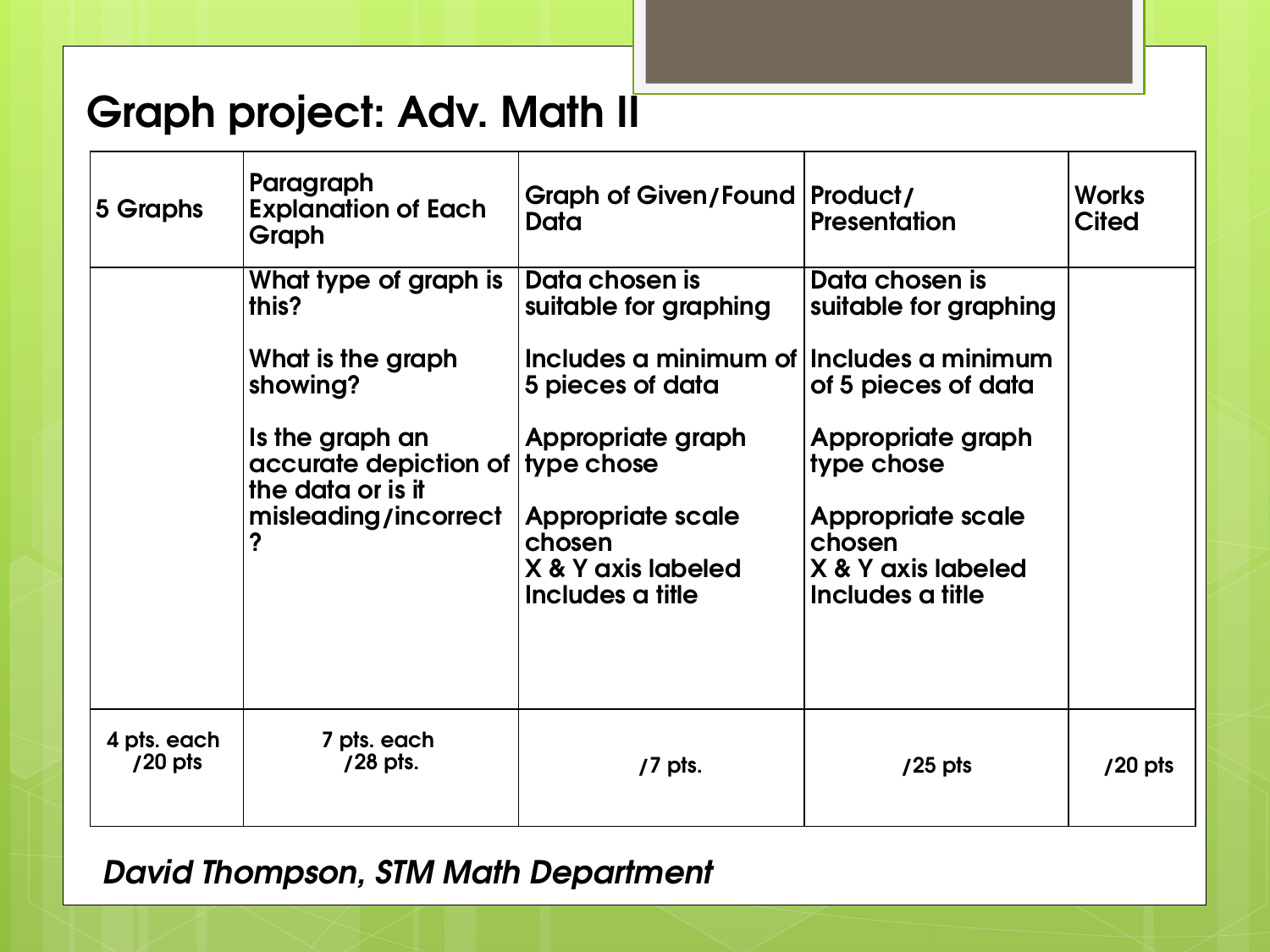

Graph project: Adv. Math II
| 5 Graphs | Paragraph Explanation of Each Graph | Graph of Given/Found Data | Product/Presentation | Works Cited |
| --- | --- | --- | --- | --- |
|  | What type of graph is this?   What is the graph showing?   Is the graph an accurate depiction of the data or is it misleading/incorrect? | Data chosen is suitable for graphing Includes a minimum of 5 pieces of data Appropriate graph type chose Appropriate scale chosen X & Y axis labeled Includes a title | Data chosen is suitable for graphing Includes a minimum of 5 pieces of data Appropriate graph type chose Appropriate scale chosen X & Y axis labeled Includes a title |  |
| 4 pts. each  /20 pts | 7 pts. each  /28 pts. | /7 pts. | /25 pts | /20 pts |
David Thompson, STM Math Department